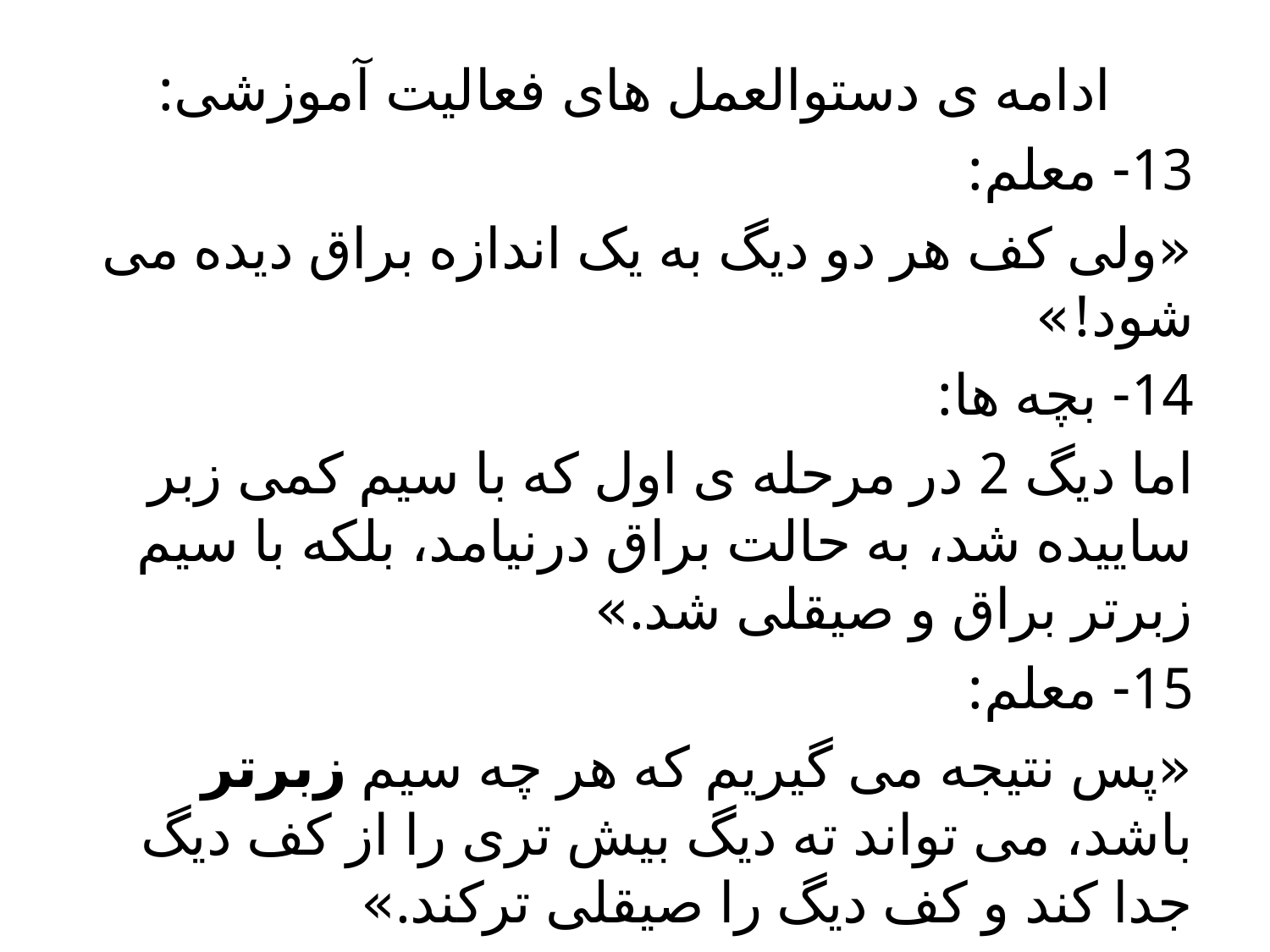

# ادامه ی دستوالعمل های فعالیت آموزشی:
13- معلم:
«ولی کف هر دو دیگ به یک اندازه براق دیده می شود!»
14- بچه ها:
اما دیگ 2 در مرحله ی اول که با سیم کمی زبر ساییده شد، به حالت براق درنیامد، بلکه با سیم زبرتر براق و صیقلی شد.»
15- معلم:
«پس نتیجه می گیریم که هر چه سیم زبرتر باشد، می تواند ته دیگ بیش تری را از کف دیگ جدا کند و کف دیگ را صیقلی ترکند.»